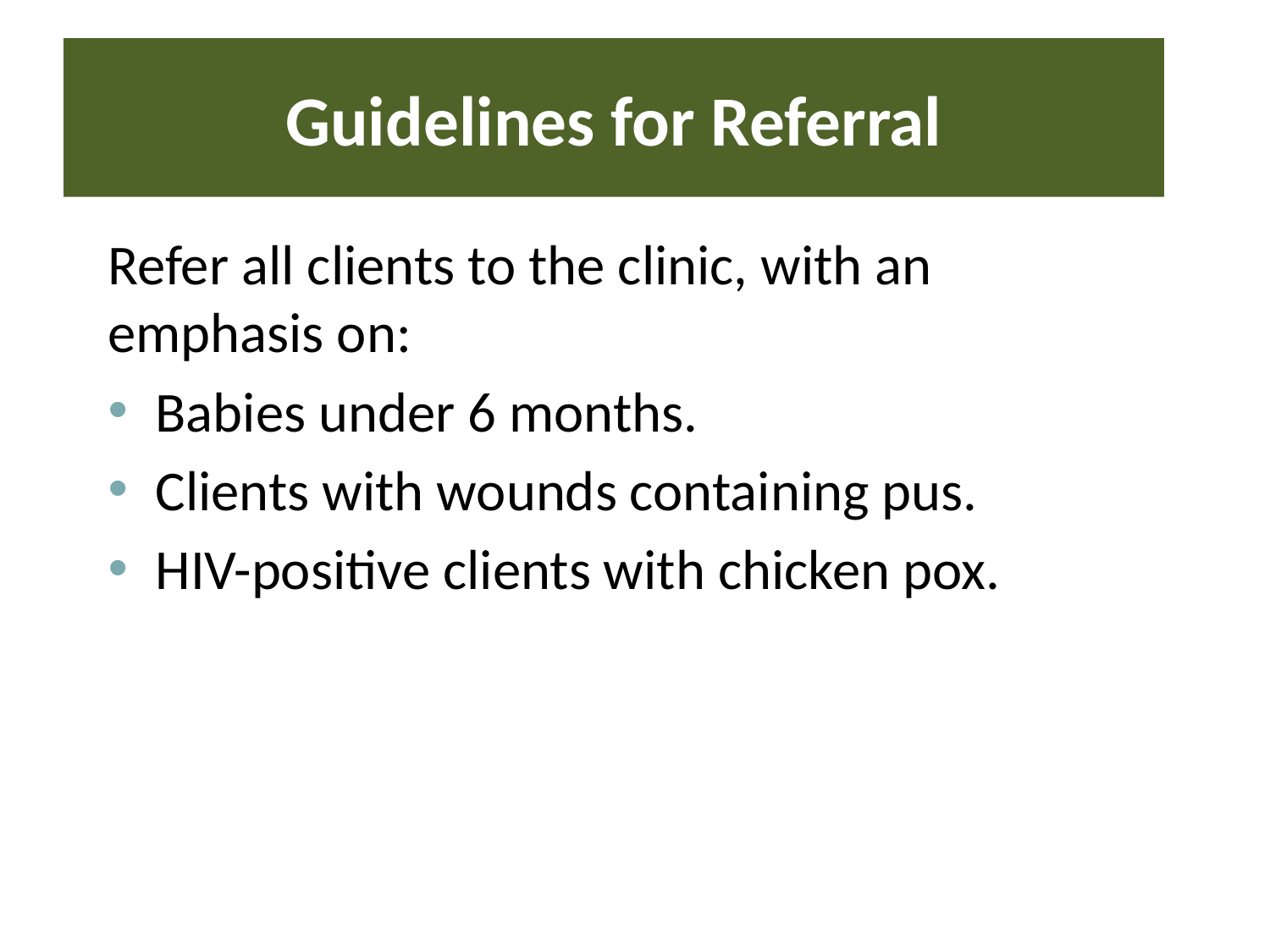

# Guidelines for Referral
Refer all clients to the clinic, with an emphasis on:
Babies under 6 months.
Clients with wounds containing pus.
HIV-positive clients with chicken pox.